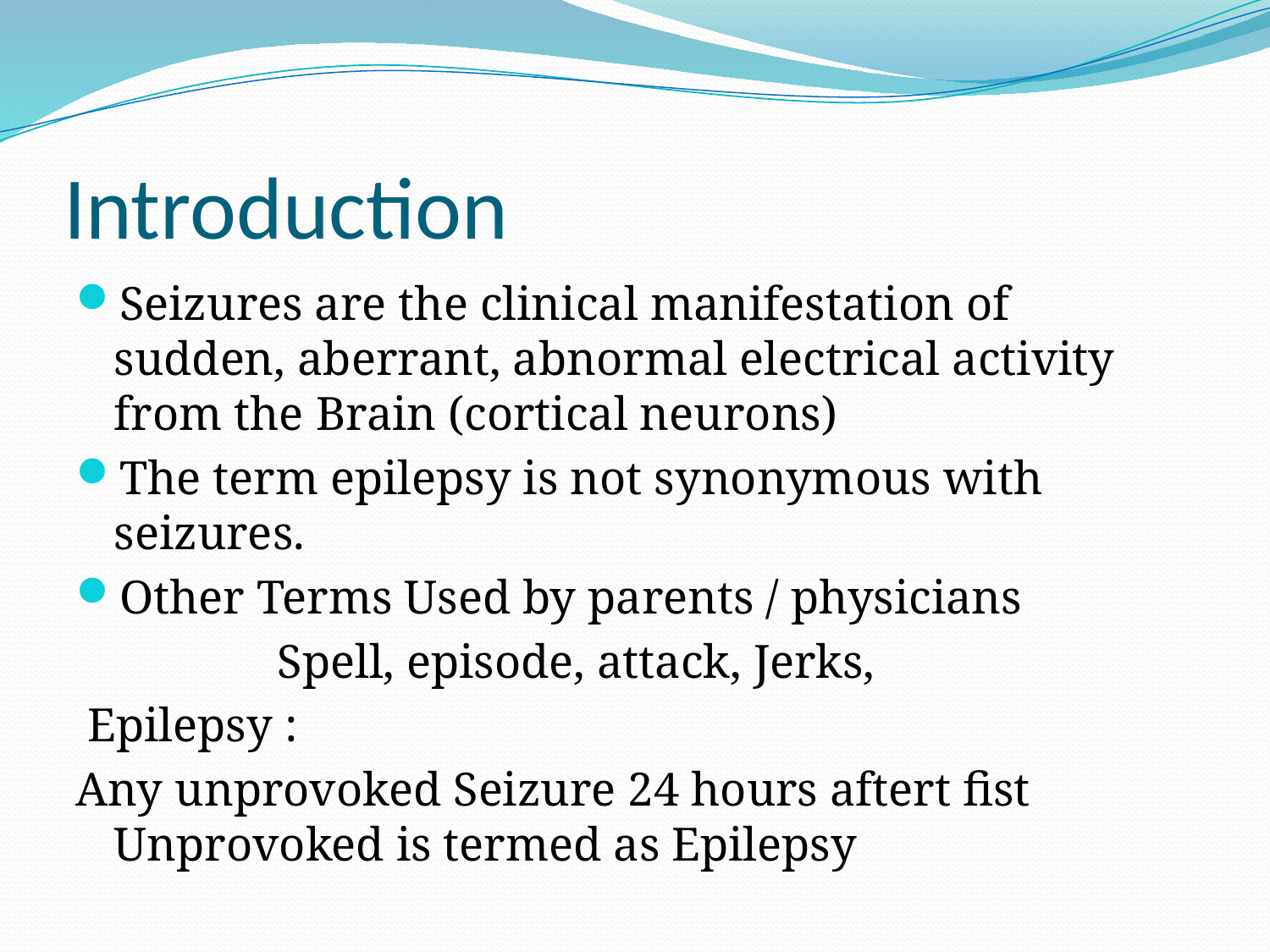

# Introduction
Seizures are the clinical manifestation of sudden, aberrant, abnormal electrical activity from the Brain (cortical neurons)
The term epilepsy is not synonymous with seizures.
Other Terms Used by parents / physicians
                 Spell, episode, attack, Jerks,
 Epilepsy :
Any unprovoked Seizure 24 hours aftert fist Unprovoked is termed as Epilepsy